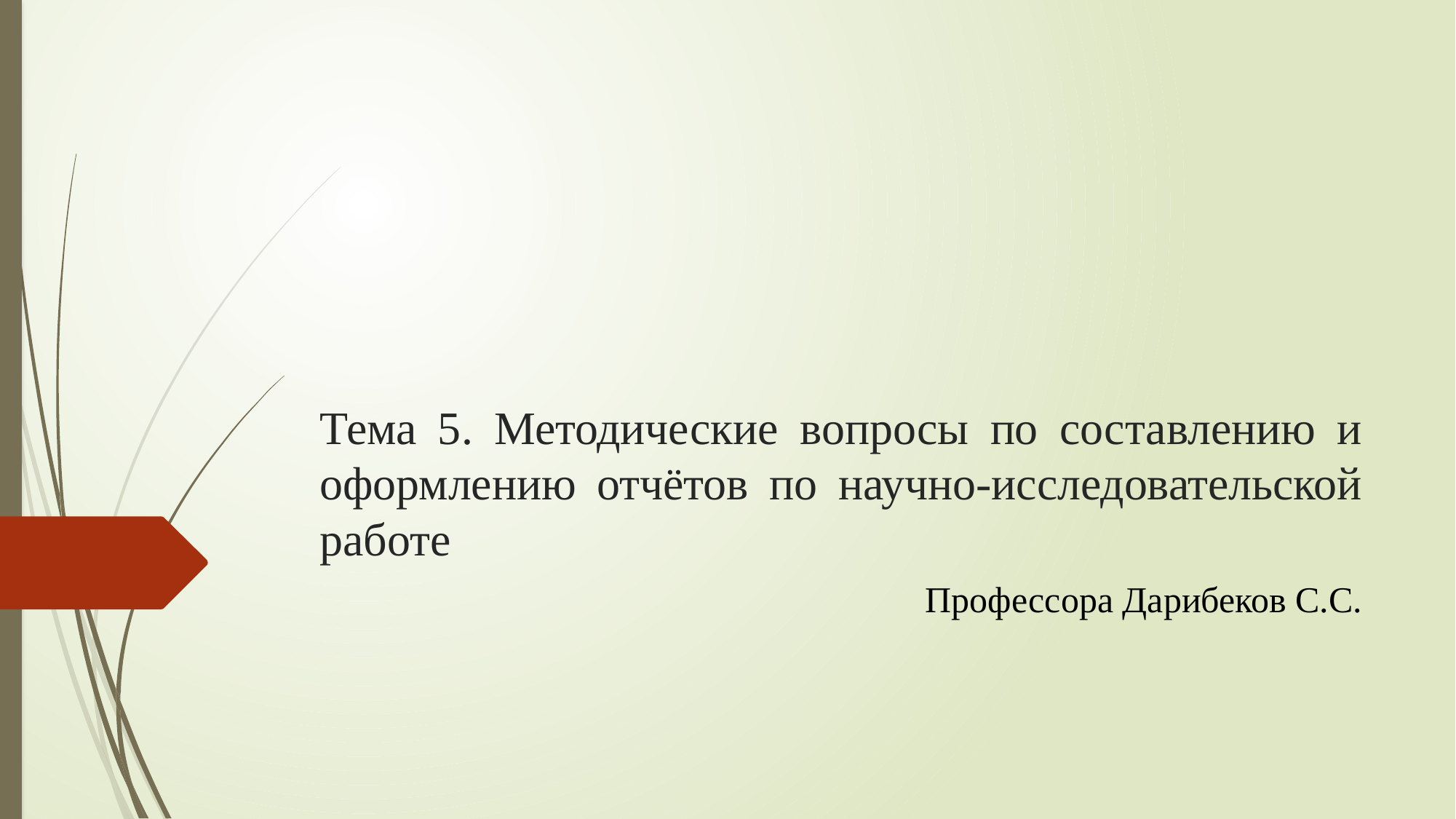

# Тема 5. Методические вопросы по составлению и оформлению отчётов по научно-исследовательской работе
Профессора Дарибеков С.С.